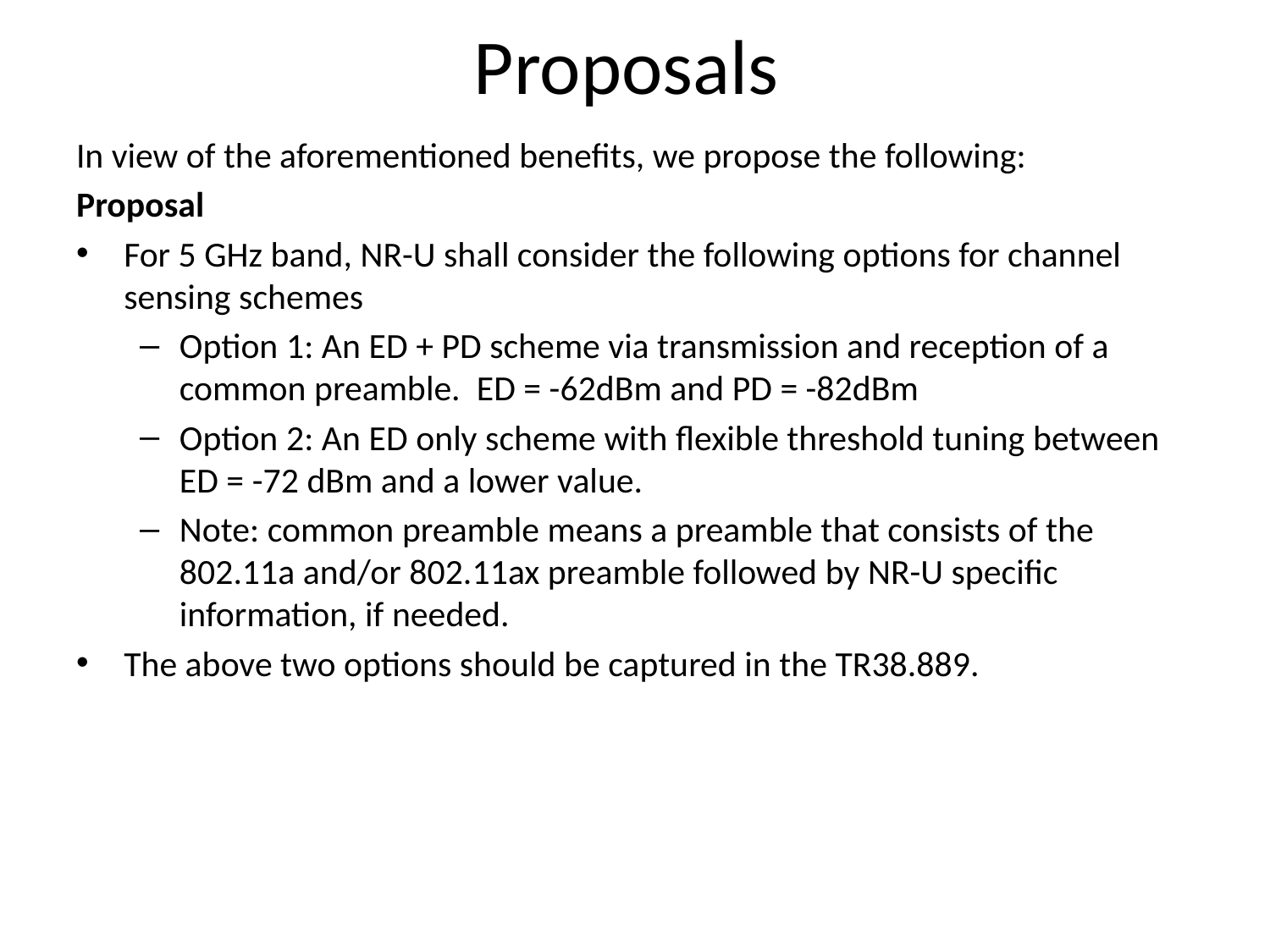

# Proposals
In view of the aforementioned benefits, we propose the following:
Proposal
For 5 GHz band, NR-U shall consider the following options for channel sensing schemes
Option 1: An ED + PD scheme via transmission and reception of a common preamble.  ED = -62dBm and PD = -82dBm
Option 2: An ED only scheme with flexible threshold tuning between ED = -72 dBm and a lower value.
Note: common preamble means a preamble that consists of the 802.11a and/or 802.11ax preamble followed by NR-U specific information, if needed.
The above two options should be captured in the TR38.889.